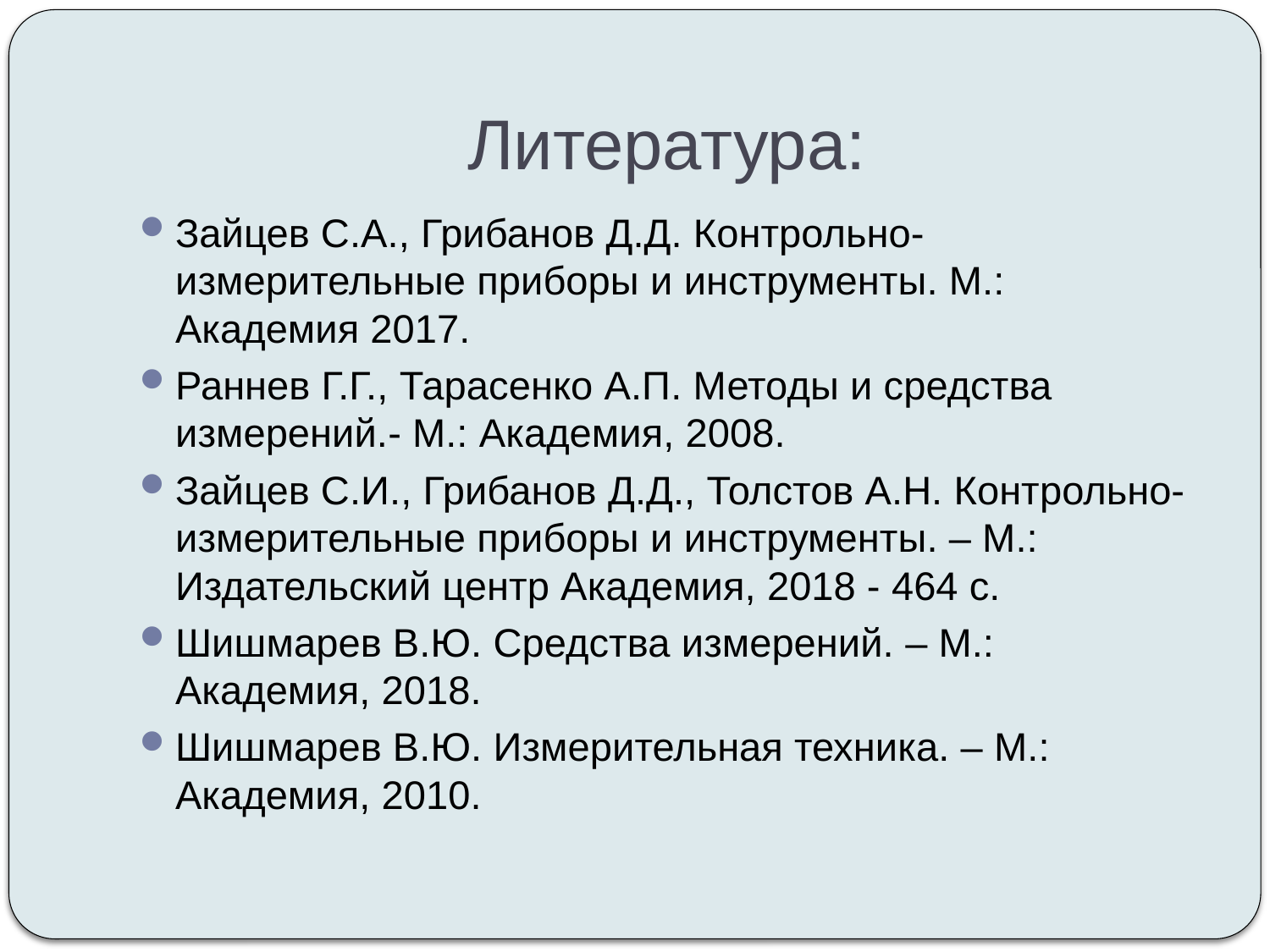

# Литература:
Зайцев С.А., Грибанов Д.Д. Контрольно-измерительные приборы и инструменты. М.: Академия 2017.
Раннев Г.Г., Тарасенко А.П. Методы и средства измерений.- М.: Академия, 2008.
Зайцев С.И., Грибанов Д.Д., Толстов А.Н. Контрольно-измерительные приборы и инструменты. – М.: Издательский центр Академия, 2018 - 464 с.
Шишмарев В.Ю. Средства измерений. – М.: Академия, 2018.
Шишмарев В.Ю. Измерительная техника. – М.: Академия, 2010.